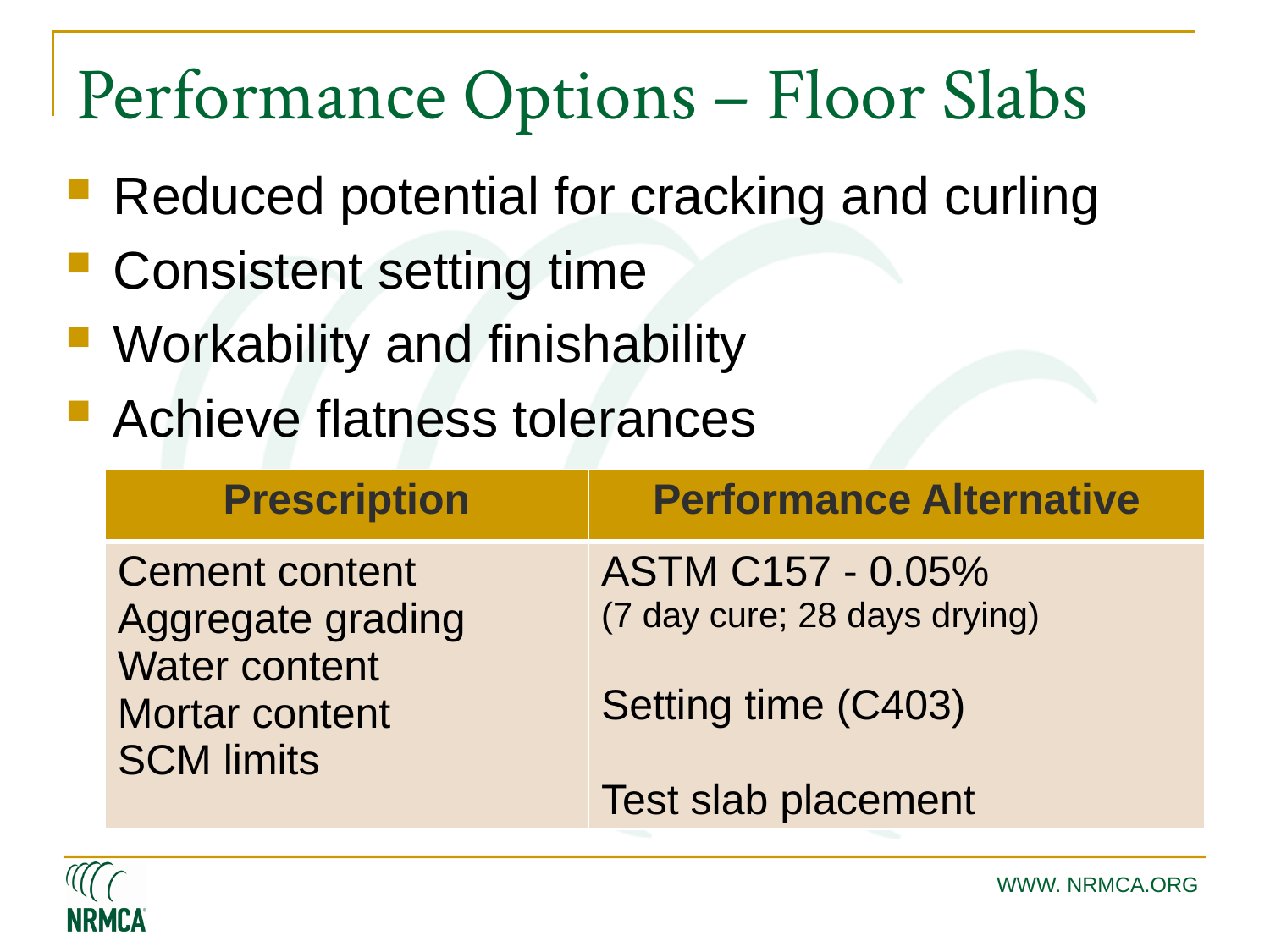

# Performance Options – Floor Slabs
Reduced potential for cracking and curling
Consistent setting time
Workability and finishability
Achieve flatness tolerances

| Prescription | Performance Alternative |
| --- | --- |
| Cement content Aggregate grading Water content Mortar content SCM limits | ASTM C157 - 0.05% (7 day cure; 28 days drying) Setting time (C403) Test slab placement |